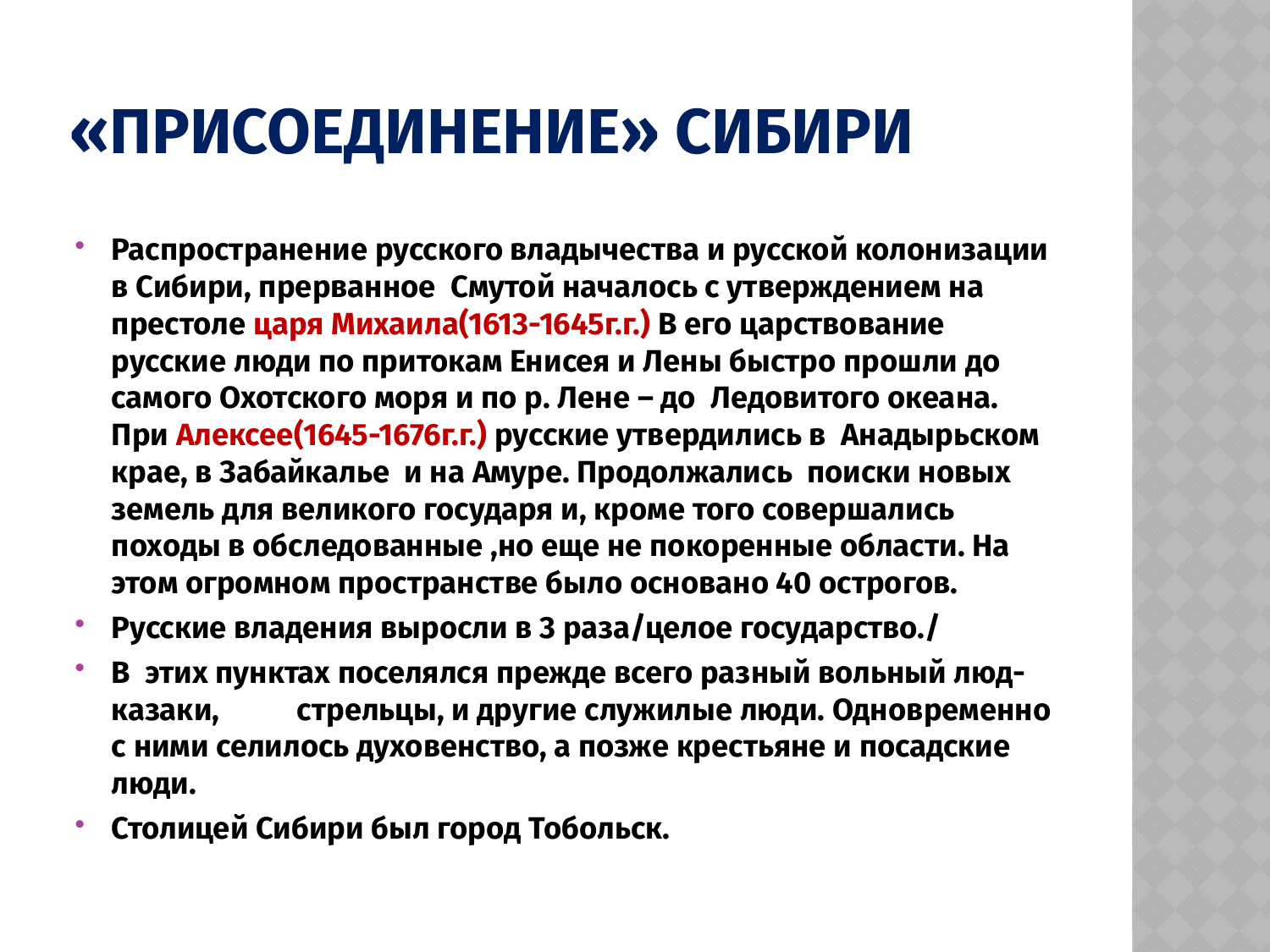

# «присоединение» Сибири
Распространение русского владычества и русской колонизации в Сибири, прерванное  Смутой началось с утверждением на престоле царя Михаила(1613-1645г.г.) В его царствование русские люди по притокам Енисея и Лены быстро прошли до самого Охотского моря и по р. Лене – до  Ледовитого океана.  При Алексее(1645-1676г.г.) русские утвердились в  Анадырьском  крае, в Забайкалье  и на Амуре. Продолжались  поиски новых земель для великого государя и, кроме того совершались походы в обследованные ,но еще не покоренные области. На этом огромном пространстве было основано 40 острогов.
Русские владения выросли в 3 раза/целое государство./
В  этих пунктах поселялся прежде всего разный вольный люд- казаки,	стрельцы, и другие служилые люди. Одновременно с ними селилось духовенство, а позже крестьяне и посадские люди.
Столицей Сибири был город Тобольск.